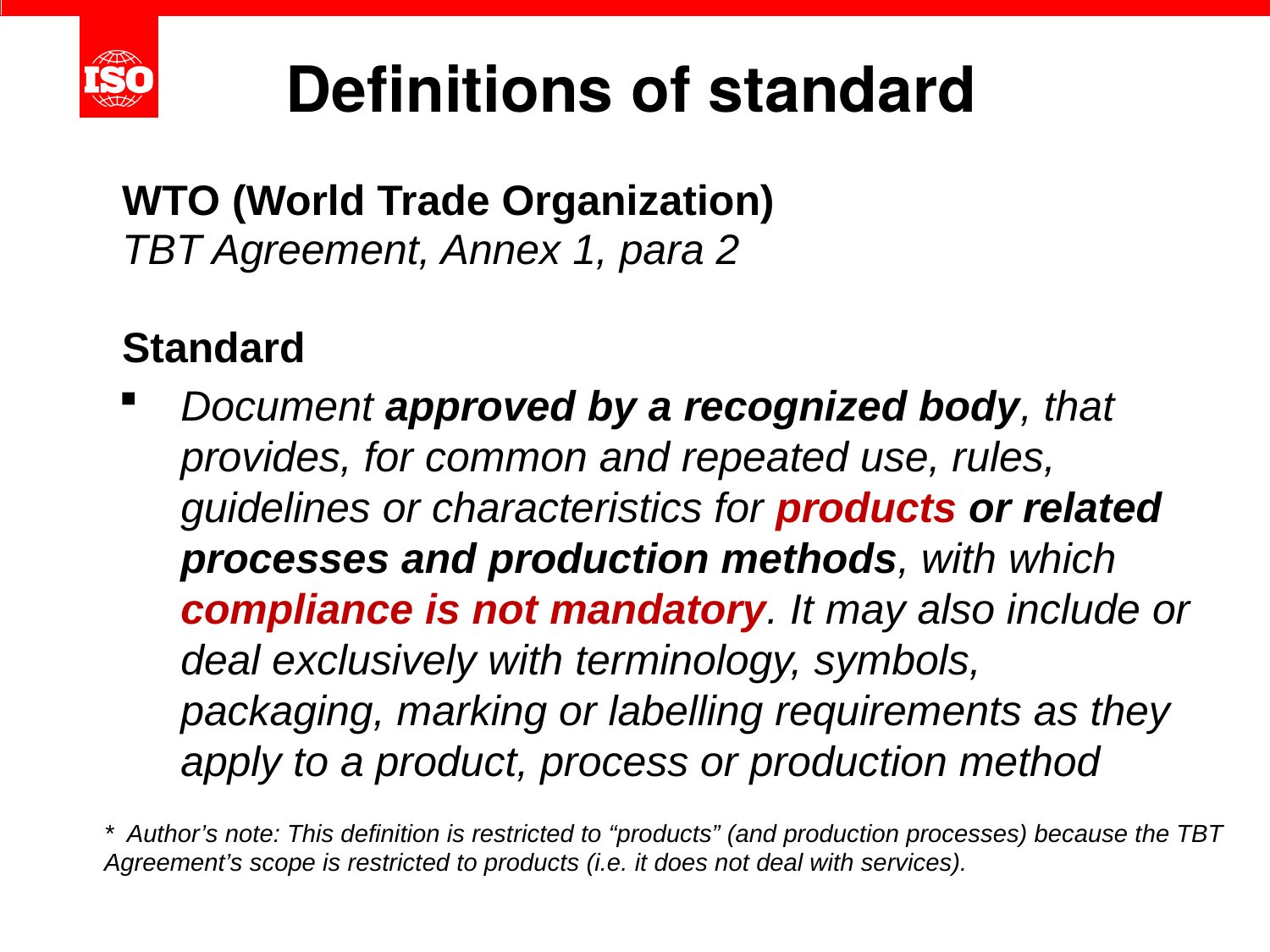

Definitions of standard
WTO (World Trade Organization)
TBT Agreement, Annex 1, para 2

Standard
Document approved by a recognized body, that provides, for common and repeated use, rules, guidelines or characteristics for products or related processes and production methods, with which compliance is not mandatory. It may also include or deal exclusively with terminology, symbols, packaging, marking or labelling requirements as they apply to a product, process or production method
*  Author’s note: This definition is restricted to “products” (and production processes) because the TBT Agreement’s scope is restricted to products (i.e. it does not deal with services).